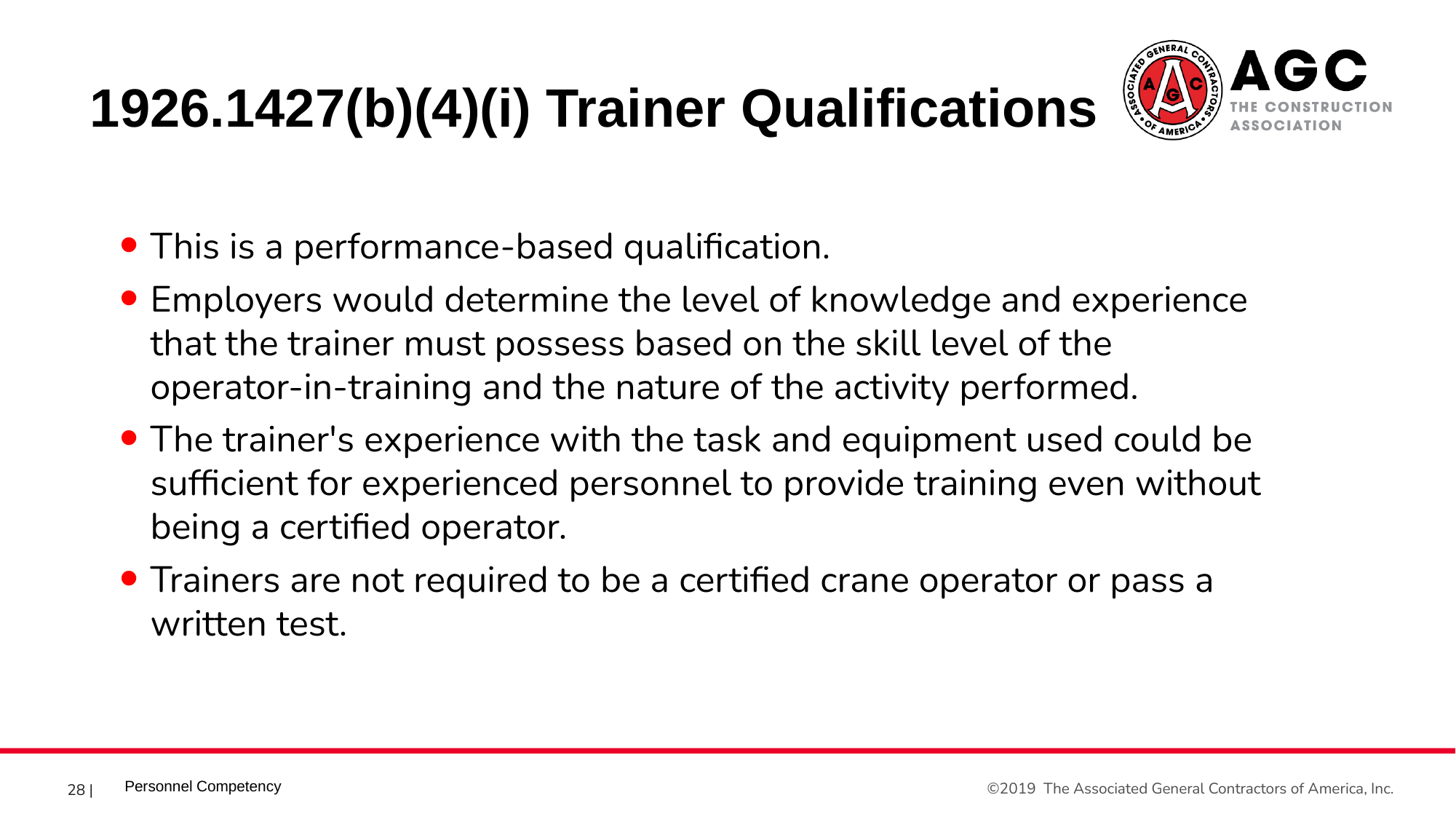

1926.1427(b)(4)(i) Trainer Qualifications

This is a performance-based qualification.
Employers would determine the level of knowledge and experience that the trainer must possess based on the skill level of the operator-in-training and the nature of the activity performed.
The trainer's experience with the task and equipment used could be sufficient for experienced personnel to provide training even without being a certified operator.
Trainers are not required to be a certified crane operator or pass a written test.
Personnel Competency